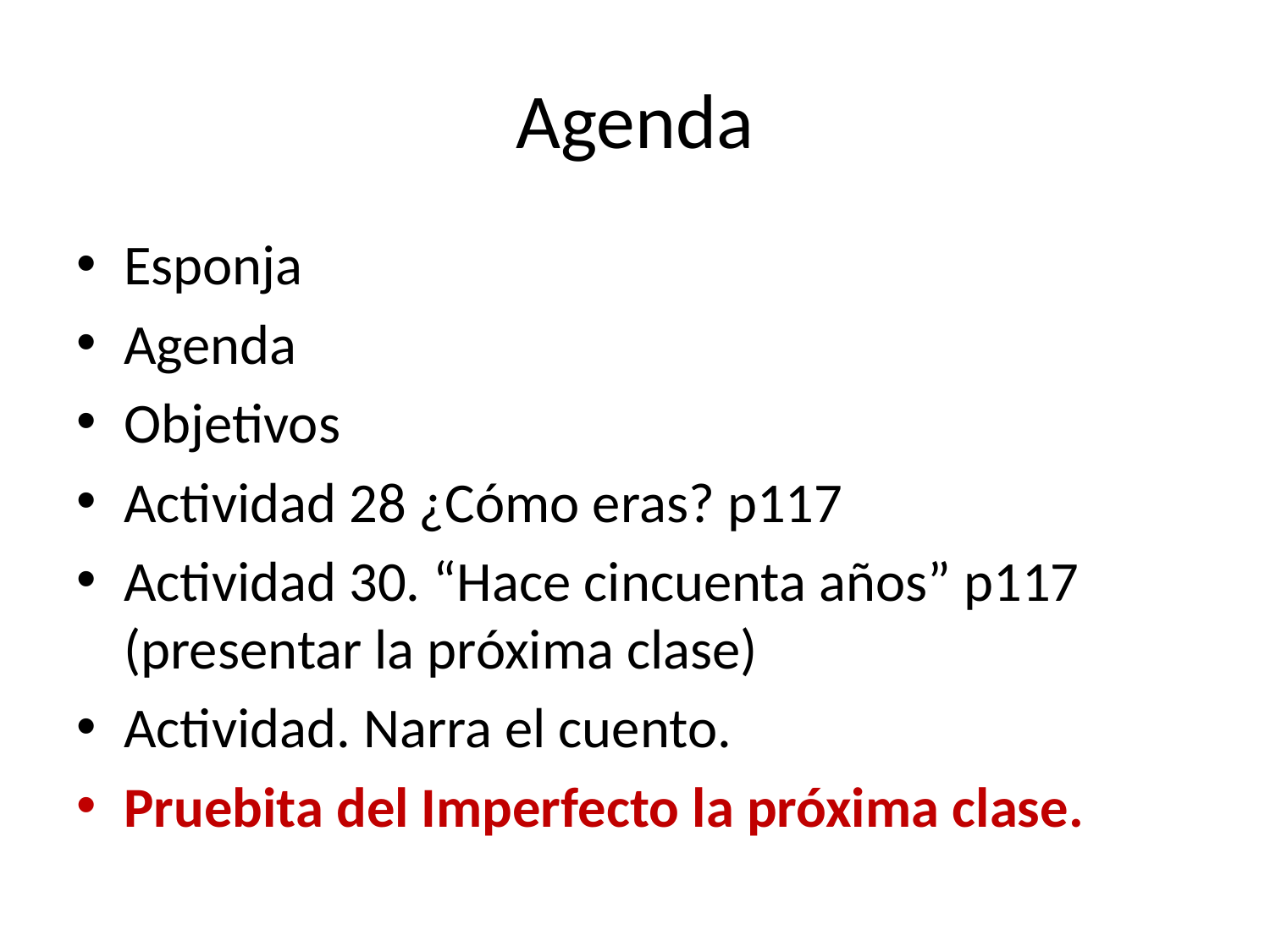

# Agenda
Esponja
Agenda
Objetivos
Actividad 28 ¿Cómo eras? p117
Actividad 30. “Hace cincuenta años” p117 (presentar la próxima clase)
Actividad. Narra el cuento.
Pruebita del Imperfecto la próxima clase.